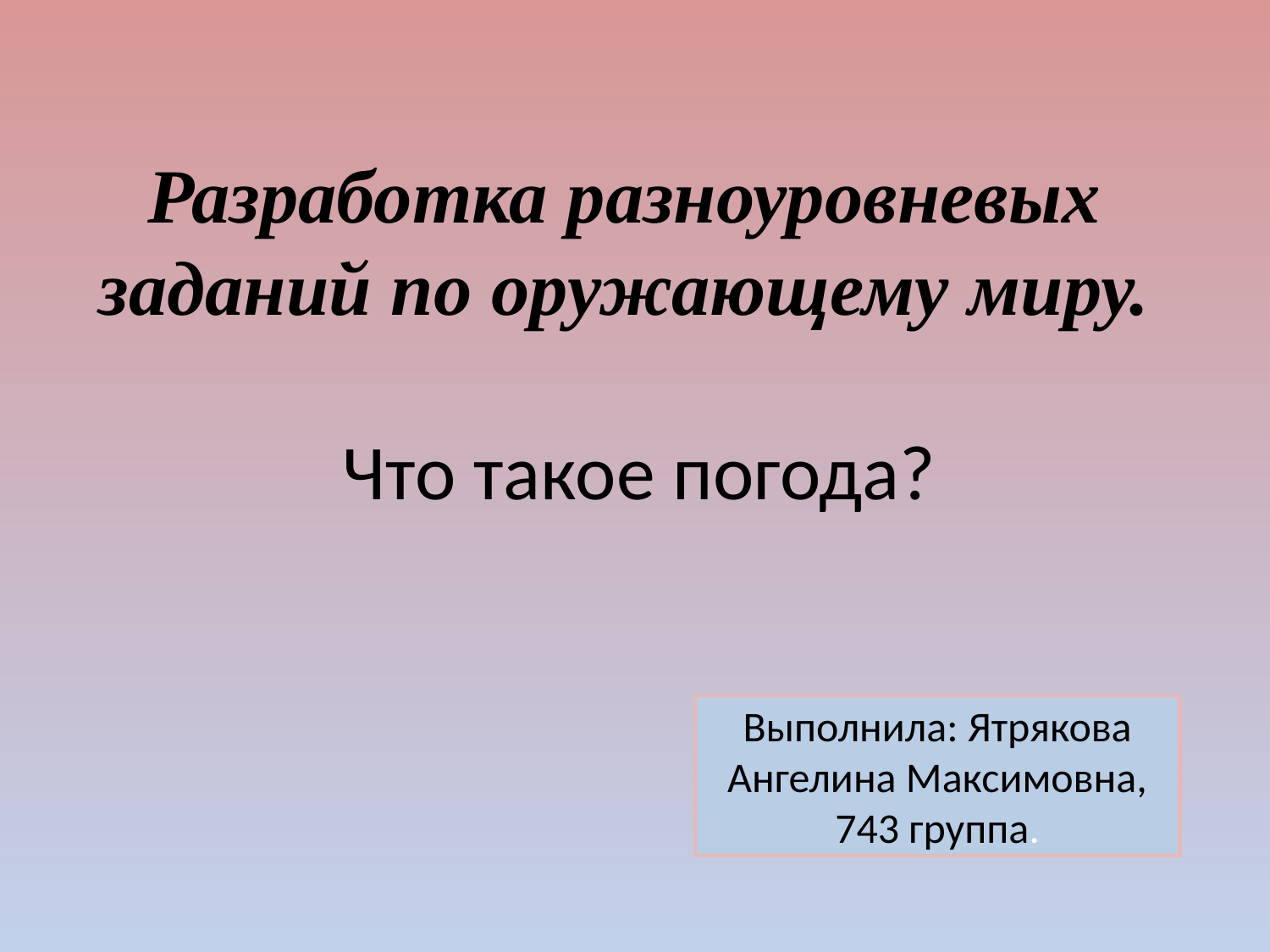

# Разработка разноуровневых заданий по оружающему миру.
Что такое погода?
Выполнила: Ятрякова Ангелина Максимовна, 743 группа.